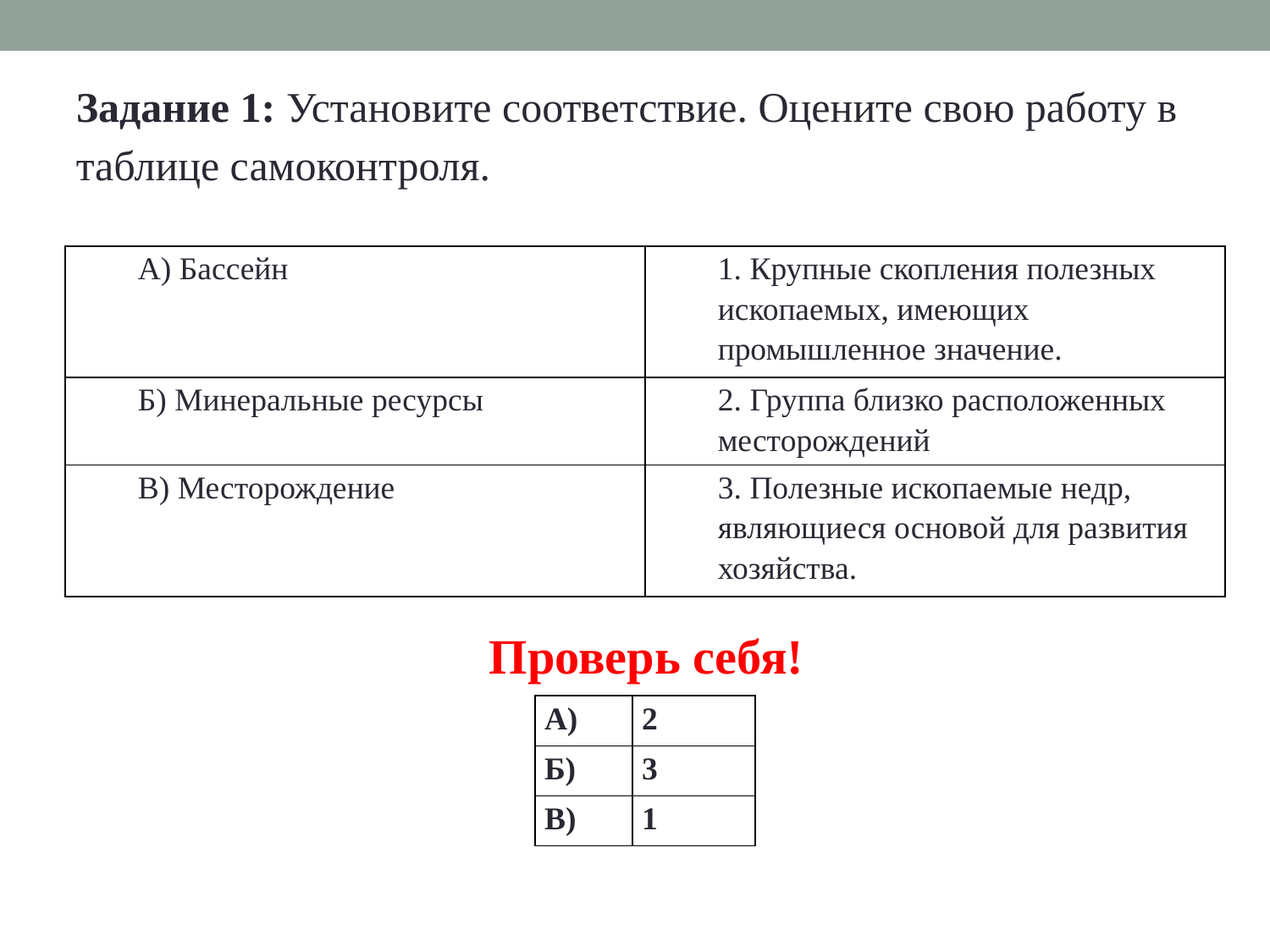

Задание 1: Установите соответствие. Оцените свою работу в таблице самоконтроля.
| А) Бассейн | 1. Крупные скопления полезных ископаемых, имеющих промышленное значение. |
| --- | --- |
| Б) Минеральные ресурсы | 2. Группа близко расположенных месторождений |
| В) Месторождение | 3. Полезные ископаемые недр, являющиеся основой для развития хозяйства. |
Проверь себя!
| А) | 2 |
| --- | --- |
| Б) | 3 |
| В) | 1 |